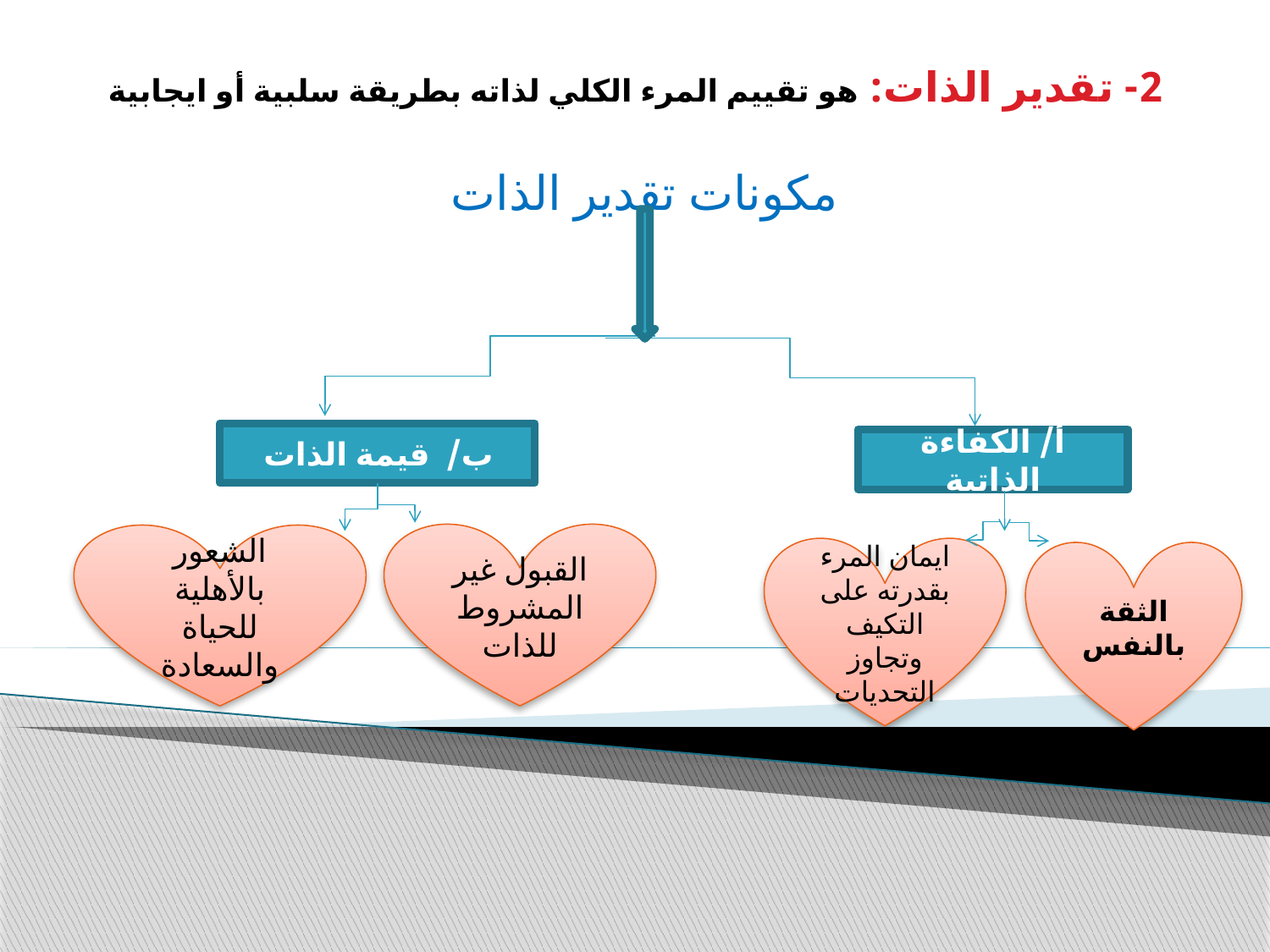

# 2- تقدير الذات: هو تقييم المرء الكلي لذاته بطريقة سلبية أو ايجابية
مكونات تقدير الذات

 ب/  قيمة الذات
أ/ الكفاءة الذاتية
القبول غير المشروط للذات
الشعور بالأهلية للحياة والسعادة
ايمان المرء بقدرته على التكيف وتجاوز التحديات
الثقة بالنفس